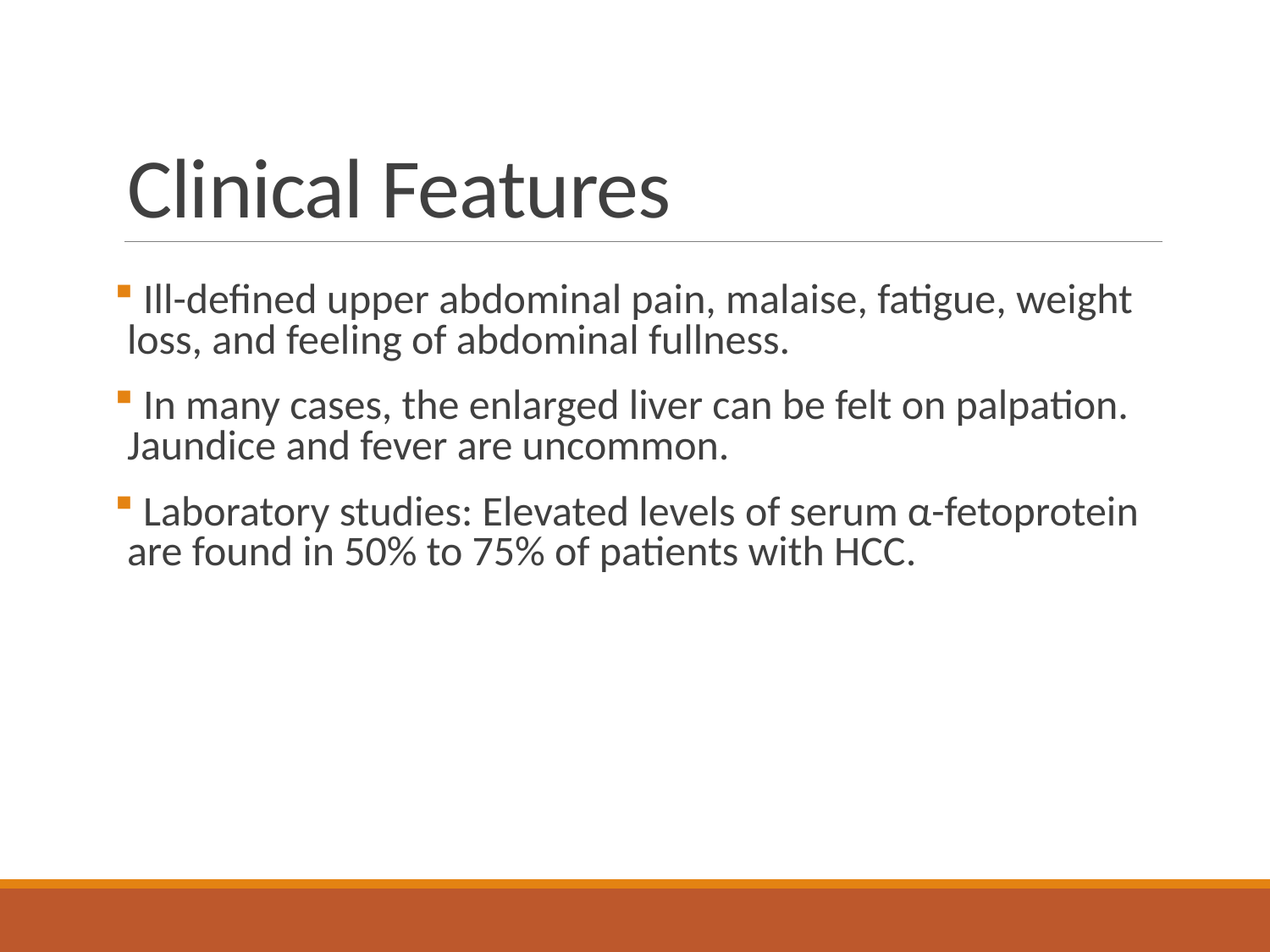

# Clinical Features
 Ill-defined upper abdominal pain, malaise, fatigue, weight loss, and feeling of abdominal fullness.
 In many cases, the enlarged liver can be felt on palpation. Jaundice and fever are uncommon.
 Laboratory studies: Elevated levels of serum α-fetoprotein are found in 50% to 75% of patients with HCC.